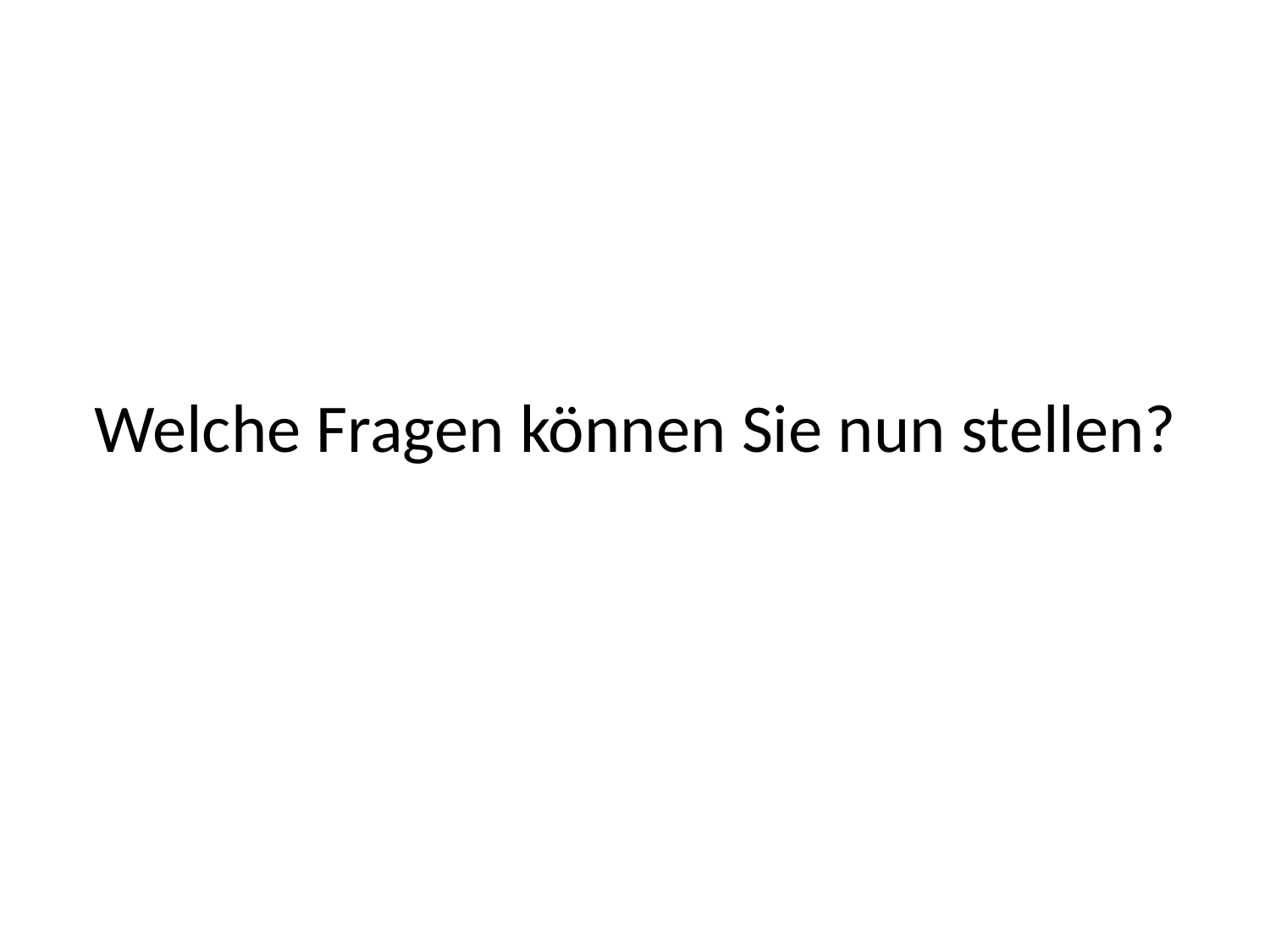

# Welche Fragen können Sie nun stellen?